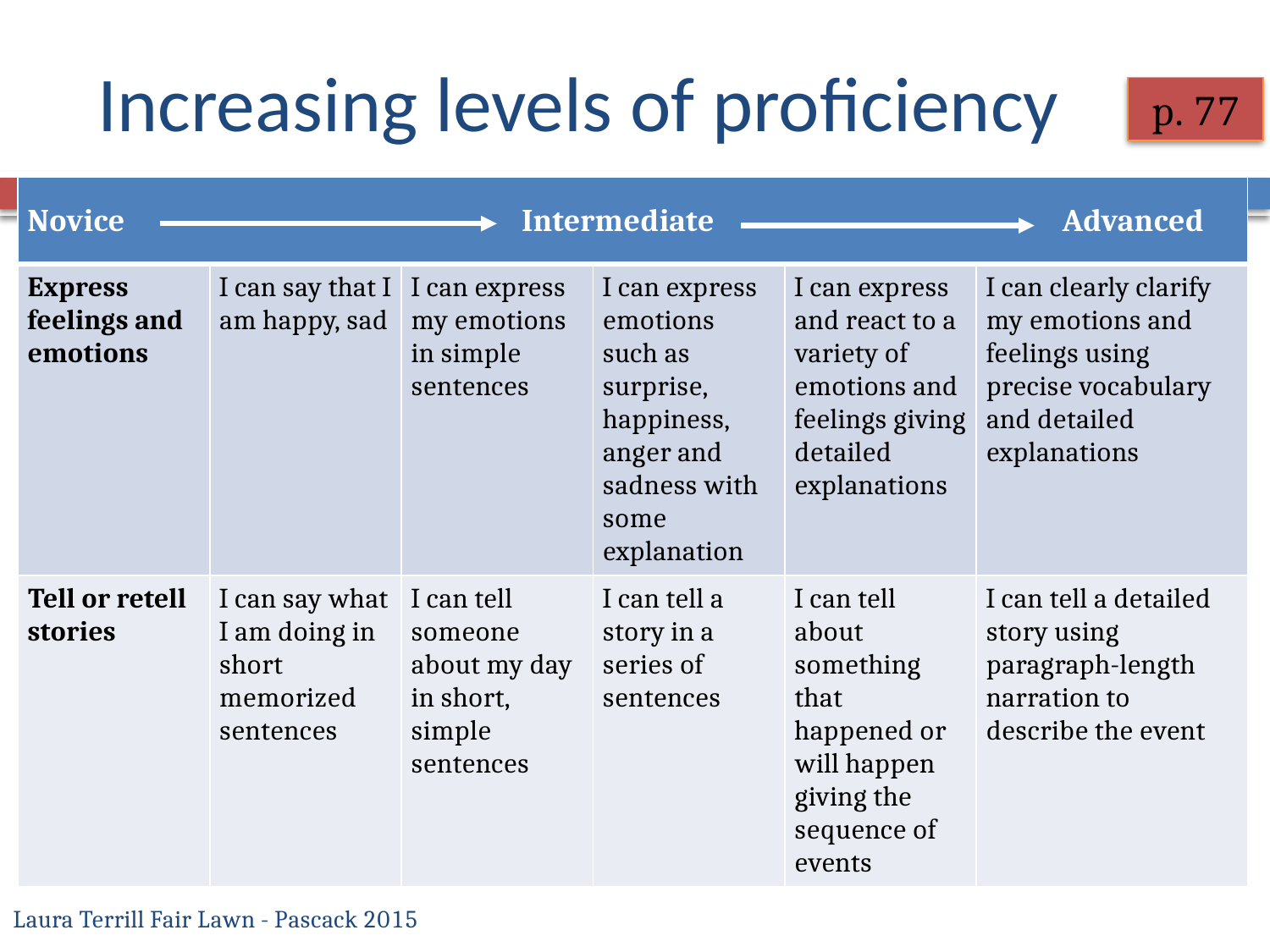

# Increasing levels of proficiency
p. 77
37
| Novice Intermediate Advanced |  |  |  |  |  |
| --- | --- | --- | --- | --- | --- |
| Express feelings and emotions | I can say that I am happy, sad | I can express my emotions in simple sentences | I can express emotions such as surprise, happiness, anger and sadness with some explanation | I can express and react to a variety of emotions and feelings giving detailed explanations | I can clearly clarify my emotions and feelings using precise vocabulary and detailed explanations |
| Tell or retell stories | I can say what I am doing in short memorized sentences | I can tell someone about my day in short, simple sentences | I can tell a story in a series of sentences | I can tell about something that happened or will happen giving the sequence of events | I can tell a detailed story using paragraph-length narration to describe the event |
Laura Terrill Fair Lawn - Pascack 2015